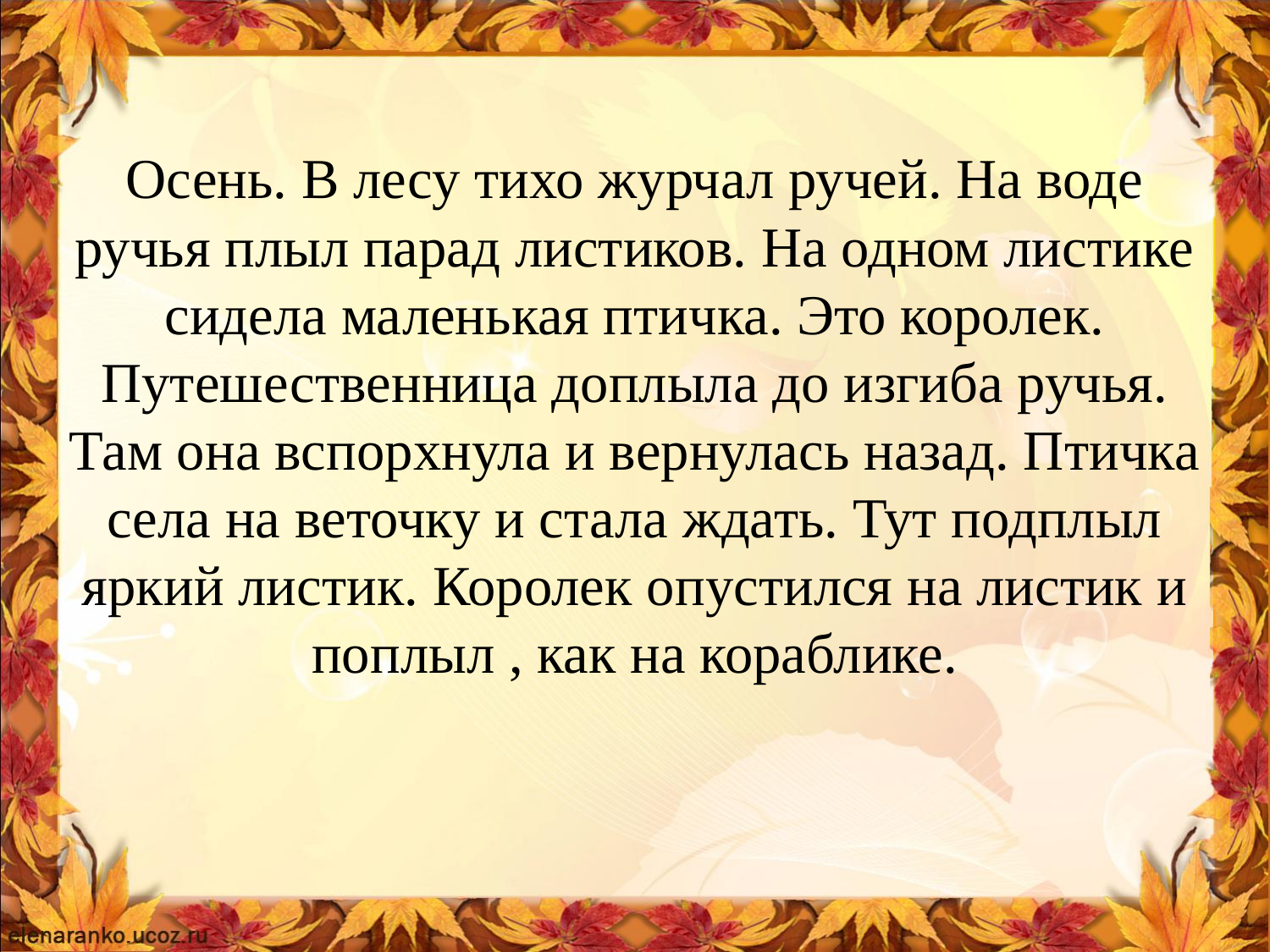

Осень. В лесу тихо журчал ручей. На воде ручья плыл парад листиков. На одном листике сидела маленькая птичка. Это королек. Путешественница доплыла до изгиба ручья. Там она вспорхнула и вернулась назад. Птичка села на веточку и стала ждать. Тут подплыл яркий листик. Королек опустился на листик и поплыл , как на кораблике.